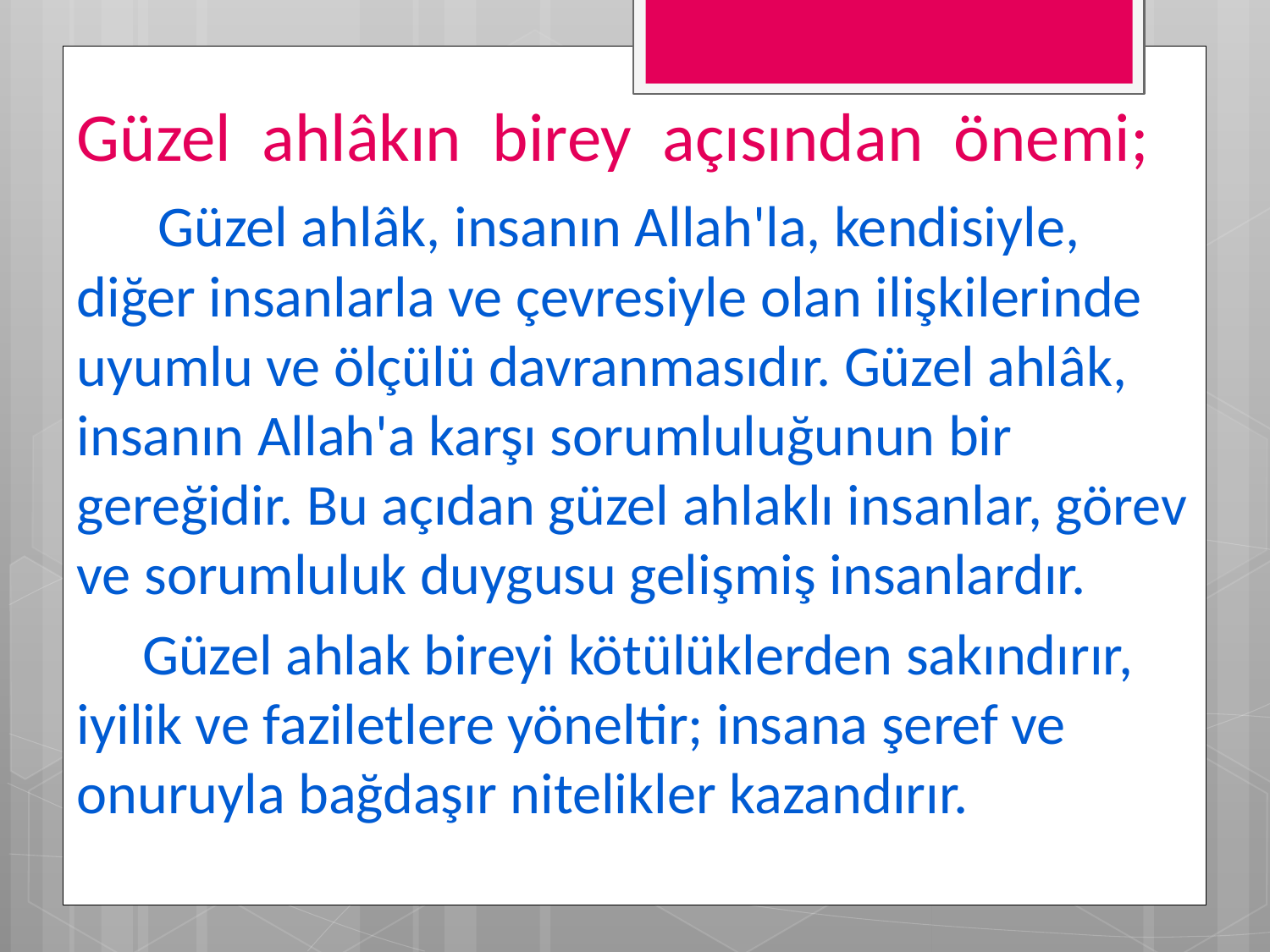

Güzel  ahlâkın  birey  açısından  önemi;
      Güzel ahlâk, insanın Allah'la, kendisiyle, diğer insanlarla ve çevresiyle olan ilişkilerinde uyumlu ve ölçülü davranmasıdır. Güzel ahlâk, insanın Allah'a karşı sorumluluğunun bir gereğidir. Bu açıdan güzel ahlaklı insanlar, görev ve sorumluluk duygusu gelişmiş insanlardır.
     Güzel ahlak bireyi kötülüklerden sakındırır, iyilik ve faziletlere yöneltir; insana şeref ve onuruyla bağdaşır nitelikler kazandırır.